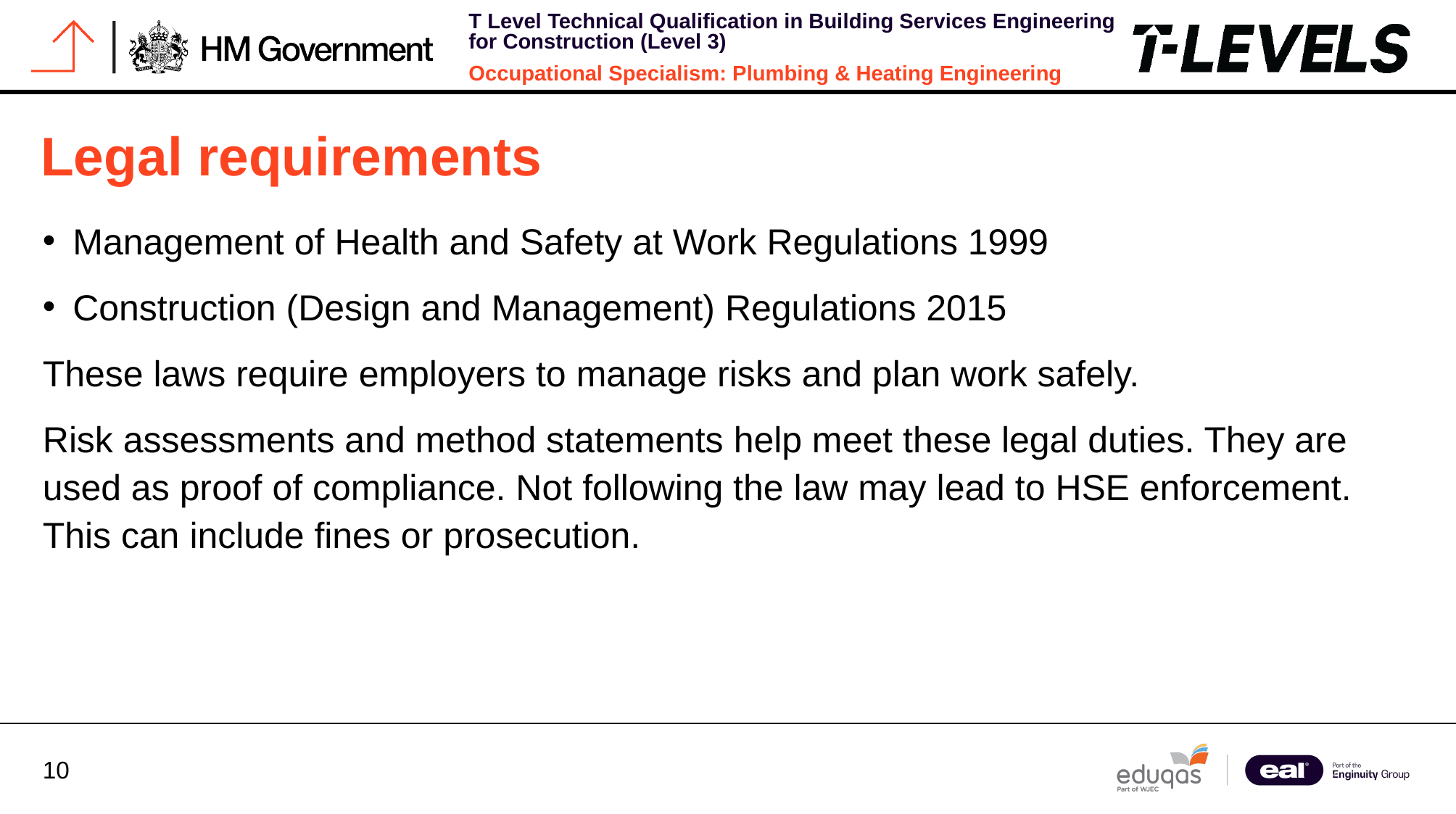

# Legal requirements
Management of Health and Safety at Work Regulations 1999
Construction (Design and Management) Regulations 2015
These laws require employers to manage risks and plan work safely.
Risk assessments and method statements help meet these legal duties. They are used as proof of compliance. Not following the law may lead to HSE enforcement. This can include fines or prosecution.